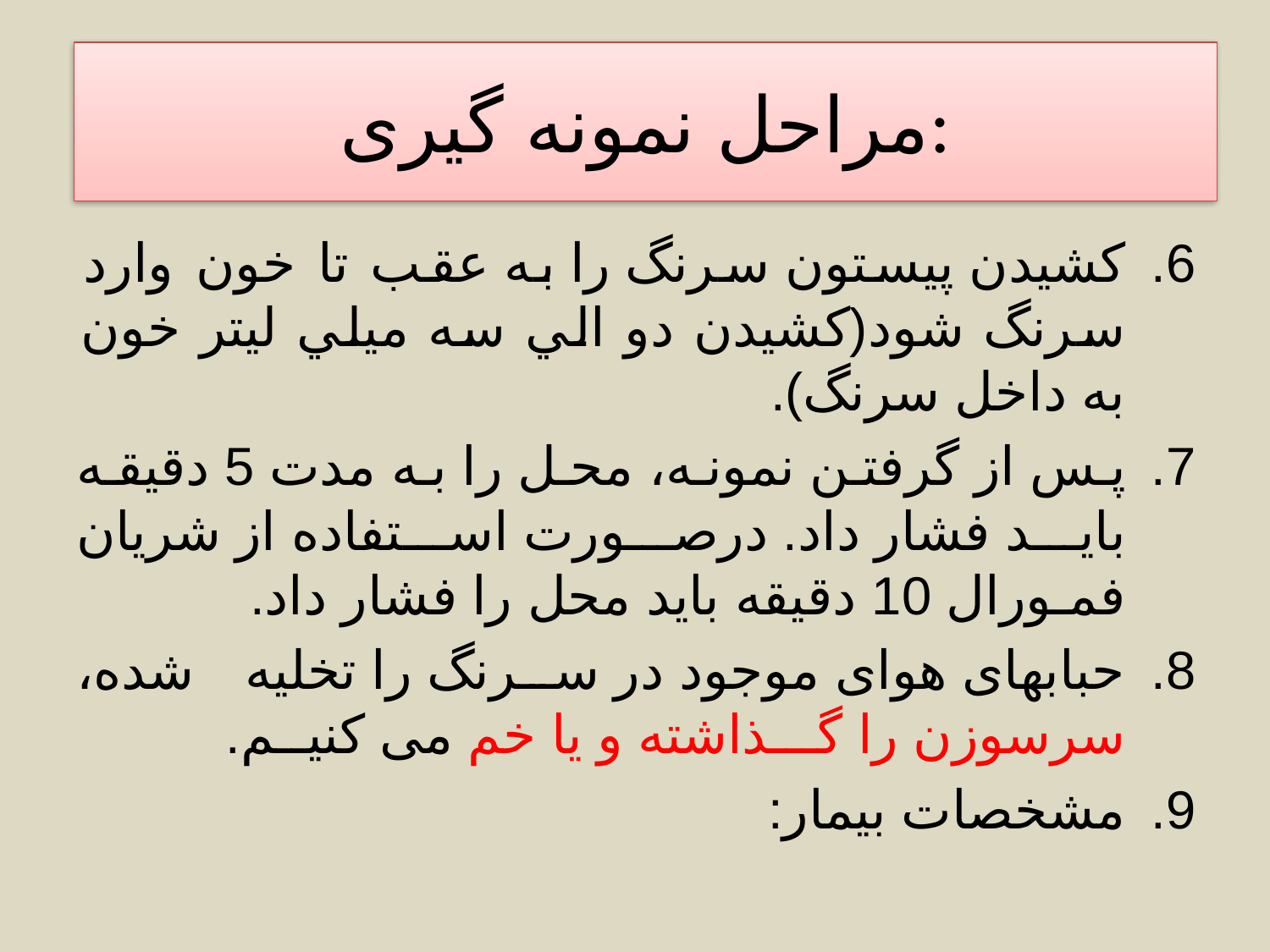

مراحل نمونه گیری:
کشیدن پیستون سرنگ را به عقب تا خون وارد سرنگ شود(كشيدن دو الي سه ميلي ليتر خون به داخل سرنگ).
پس از گرفتن نمونه، محل را به مدت 5 دقیقه باید فشار داد. درصورت استفاده از شریان فمـورال 10 دقیقه باید محل را فشار داد.
حبابهای هوای موجود در سرنگ را تخلیه شده، سرسوزن را گـــذاشته و یا خم می كنیــم.
مشخصات بیمار: